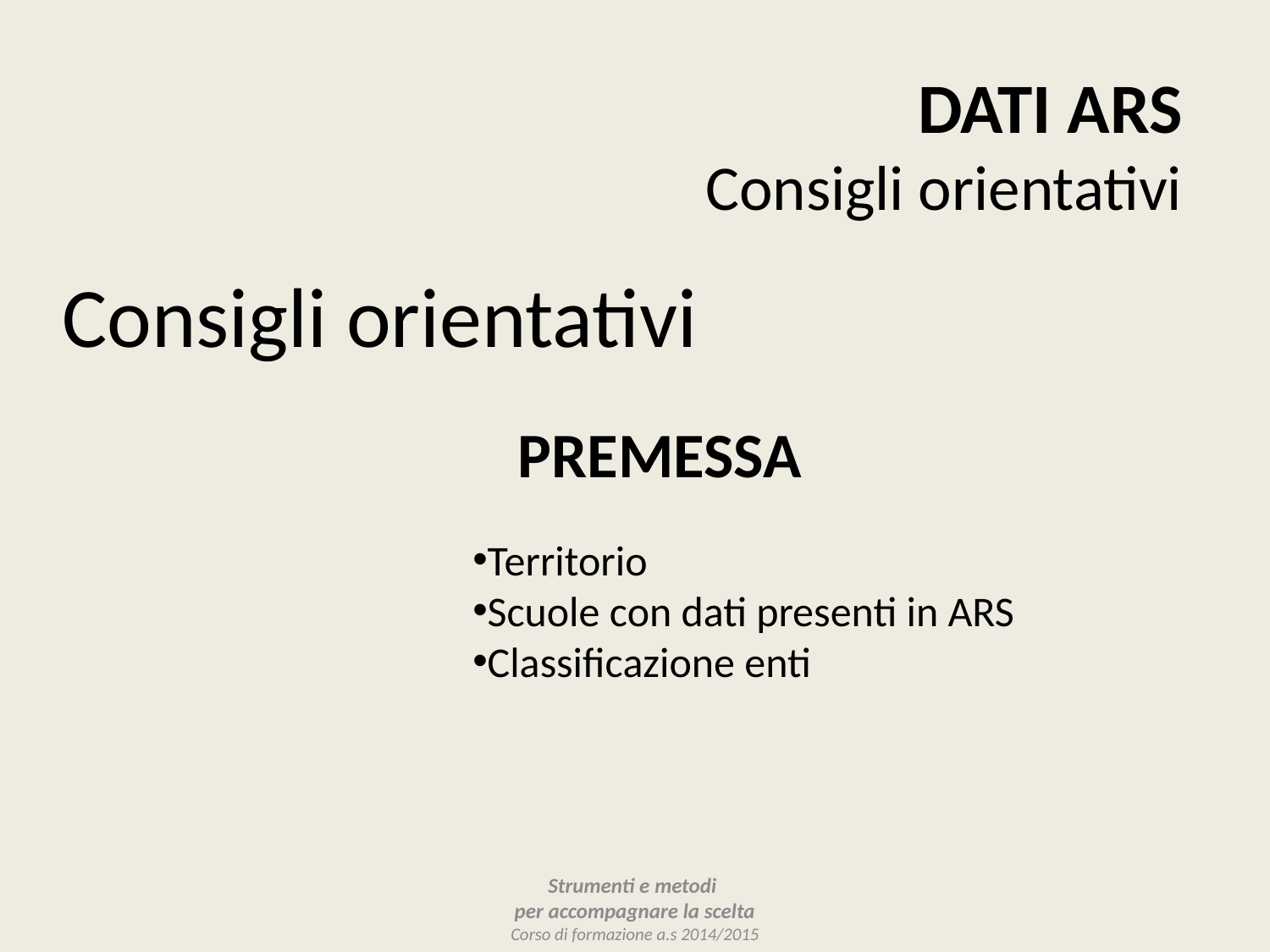

DATI ARS
Consigli orientativi

Consigli orientativi

PREMESSA

Territorio
Scuole con dati presenti in ARS
Classificazione enti

Strumenti e metodi
per accompagnare la scelta
Corso di formazione a.s 2014/2015